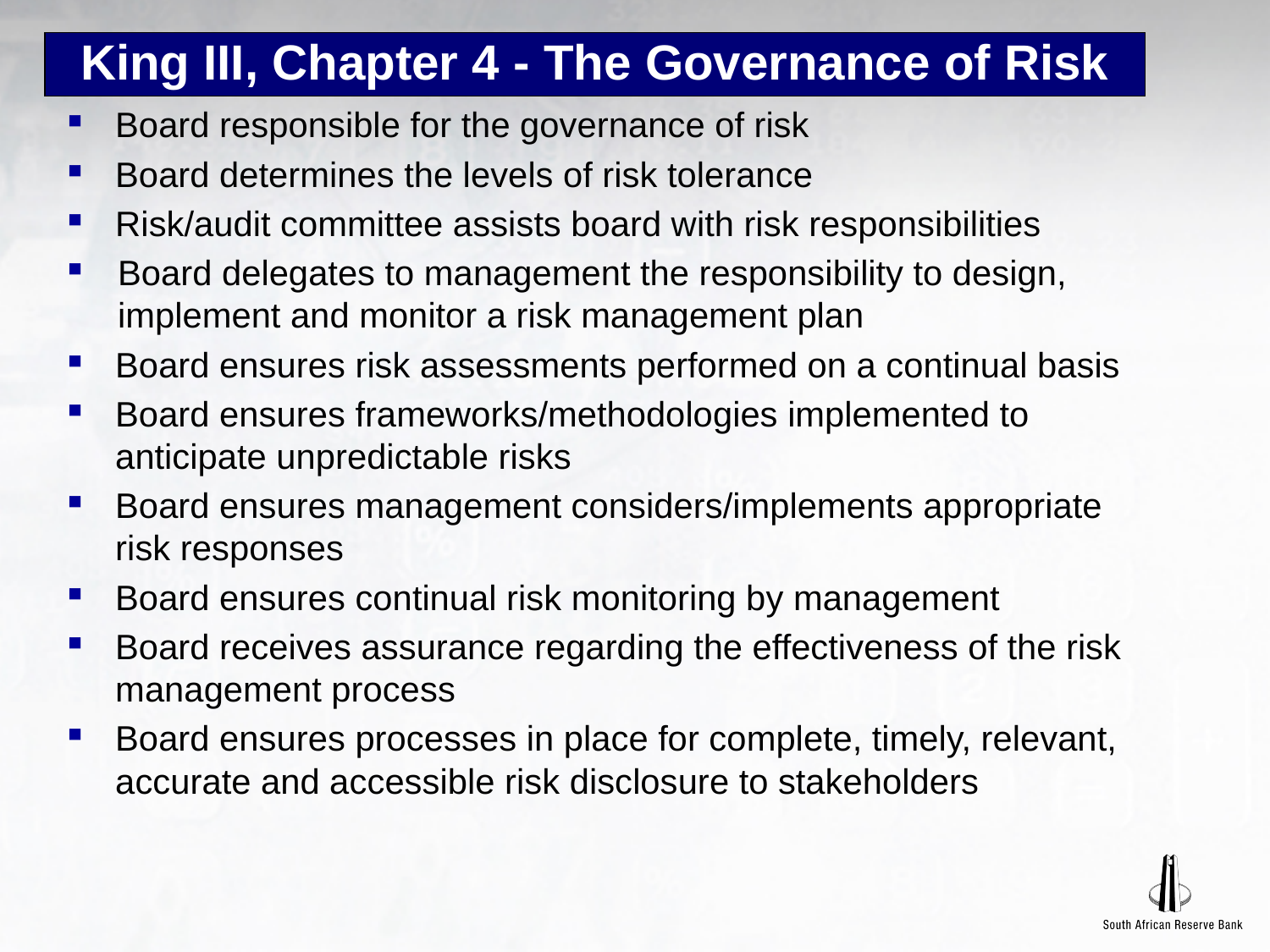

# King III, Chapter 4 - The Governance of Risk
Board responsible for the governance of risk
Board determines the levels of risk tolerance
Risk/audit committee assists board with risk responsibilities
Board delegates to management the responsibility to design, implement and monitor a risk management plan
Board ensures risk assessments performed on a continual basis
Board ensures frameworks/methodologies implemented to anticipate unpredictable risks
Board ensures management considers/implements appropriate risk responses
Board ensures continual risk monitoring by management
Board receives assurance regarding the effectiveness of the risk management process
Board ensures processes in place for complete, timely, relevant, accurate and accessible risk disclosure to stakeholders